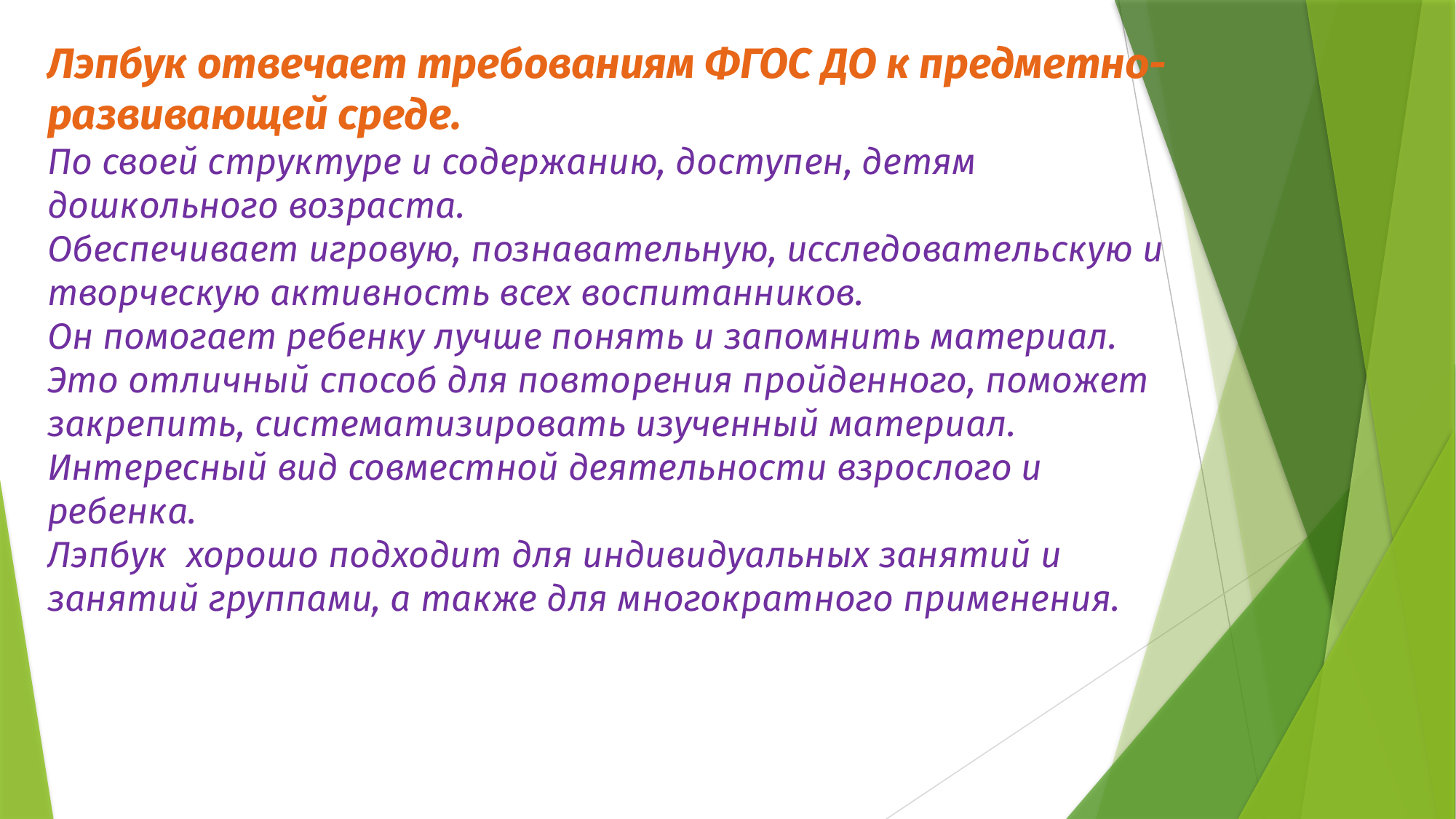

# Лэпбук отвечает требованиям ФГОС ДО к предметно-развивающей среде. По своей структуре и содержанию, доступен, детям дошкольного возраста. Обеспечивает игровую, познавательную, исследовательскую и творческую активность всех воспитанников. Он помогает ребенку лучше понять и запомнить материал. Это отличный способ для повторения пройденного, поможет закрепить, систематизировать изученный материал. Интересный вид совместной деятельности взрослого и ребенка. Лэпбук  хорошо подходит для индивидуальных занятий и занятий группами, а также для многократного применения.